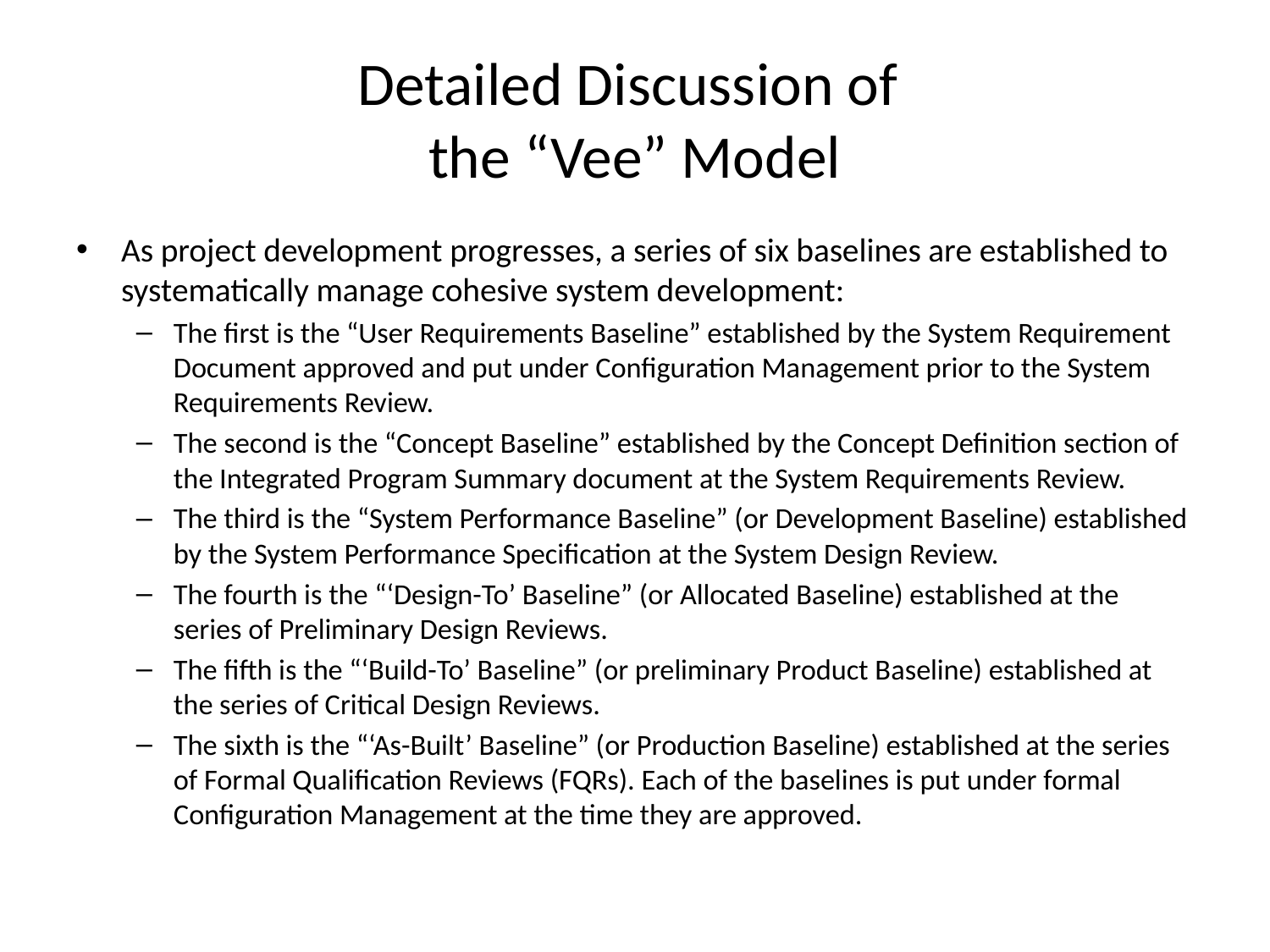

# Detailed Discussion of the “Vee” Model
As project development progresses, a series of six baselines are established to systematically manage cohesive system development:
The first is the “User Requirements Baseline” established by the System Requirement Document approved and put under Configuration Management prior to the System Requirements Review.
The second is the “Concept Baseline” established by the Concept Definition section of the Integrated Program Summary document at the System Requirements Review.
The third is the “System Performance Baseline” (or Development Baseline) established by the System Performance Specification at the System Design Review.
The fourth is the “‘Design-To’ Baseline” (or Allocated Baseline) established at the series of Preliminary Design Reviews.
The fifth is the “‘Build-To’ Baseline” (or preliminary Product Baseline) established at the series of Critical Design Reviews.
The sixth is the “‘As-Built’ Baseline” (or Production Baseline) established at the series of Formal Qualification Reviews (FQRs). Each of the baselines is put under formal Configuration Management at the time they are approved.